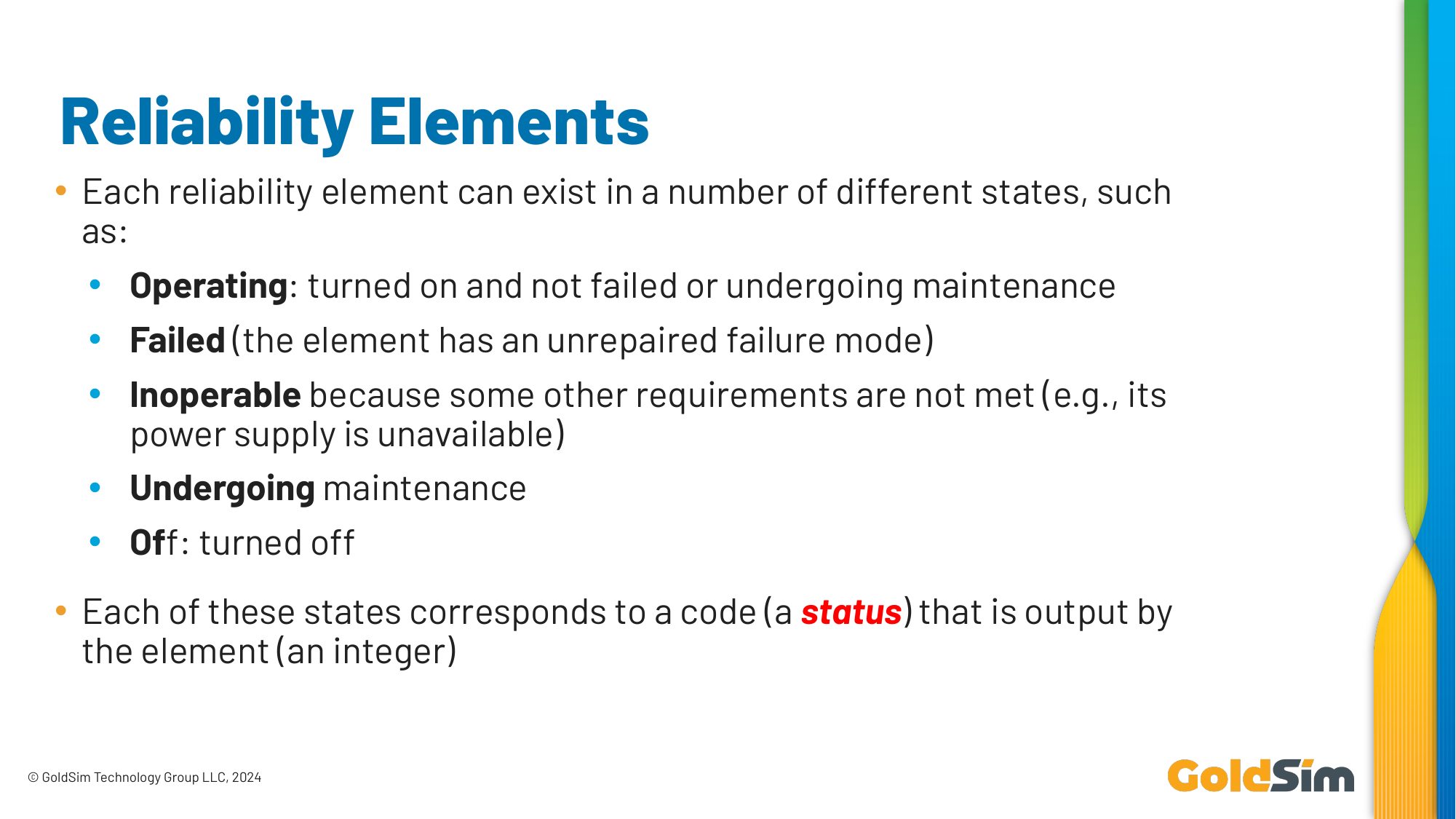

# Reliability Elements
Each reliability element can exist in a number of different states, such as:
Operating: turned on and not failed or undergoing maintenance
Failed (the element has an unrepaired failure mode)
Inoperable because some other requirements are not met (e.g., its power supply is unavailable)
Undergoing maintenance
Off: turned off

Each of these states corresponds to a code (a status) that is output by the element (an integer)

© GoldSim Technology Group LLC, 2024